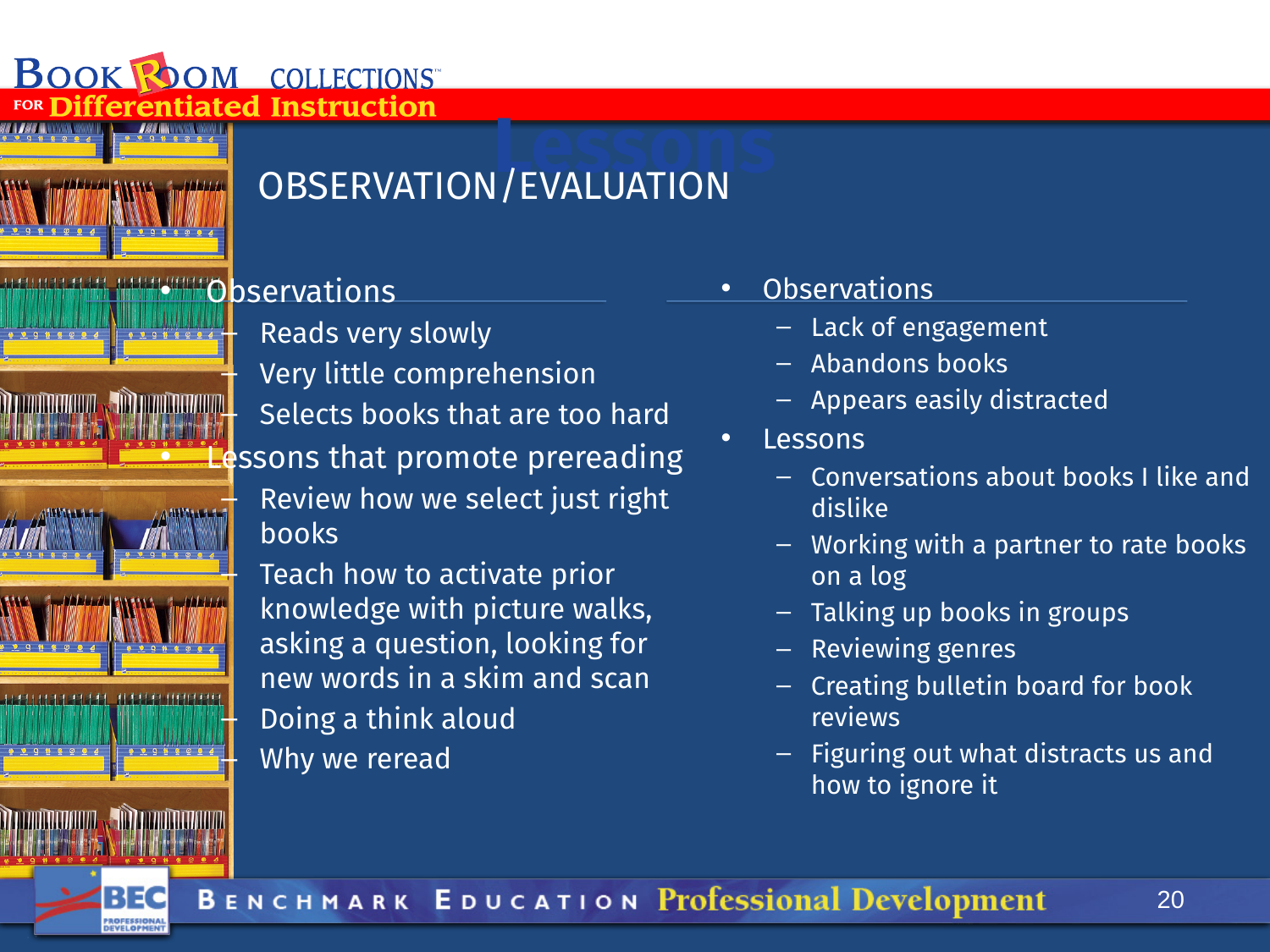

# Lessons
Observation/Evaluation
Observations
Reads very slowly
Very little comprehension
Selects books that are too hard
Lessons that promote prereading
Review how we select just right books
Teach how to activate prior knowledge with picture walks, asking a question, looking for new words in a skim and scan
Doing a think aloud
Why we reread

Observations
Lack of engagement
Abandons books
Appears easily distracted
Lessons
Conversations about books I like and dislike
Working with a partner to rate books on a log
Talking up books in groups
Reviewing genres
Creating bulletin board for book reviews
Figuring out what distracts us and how to ignore it